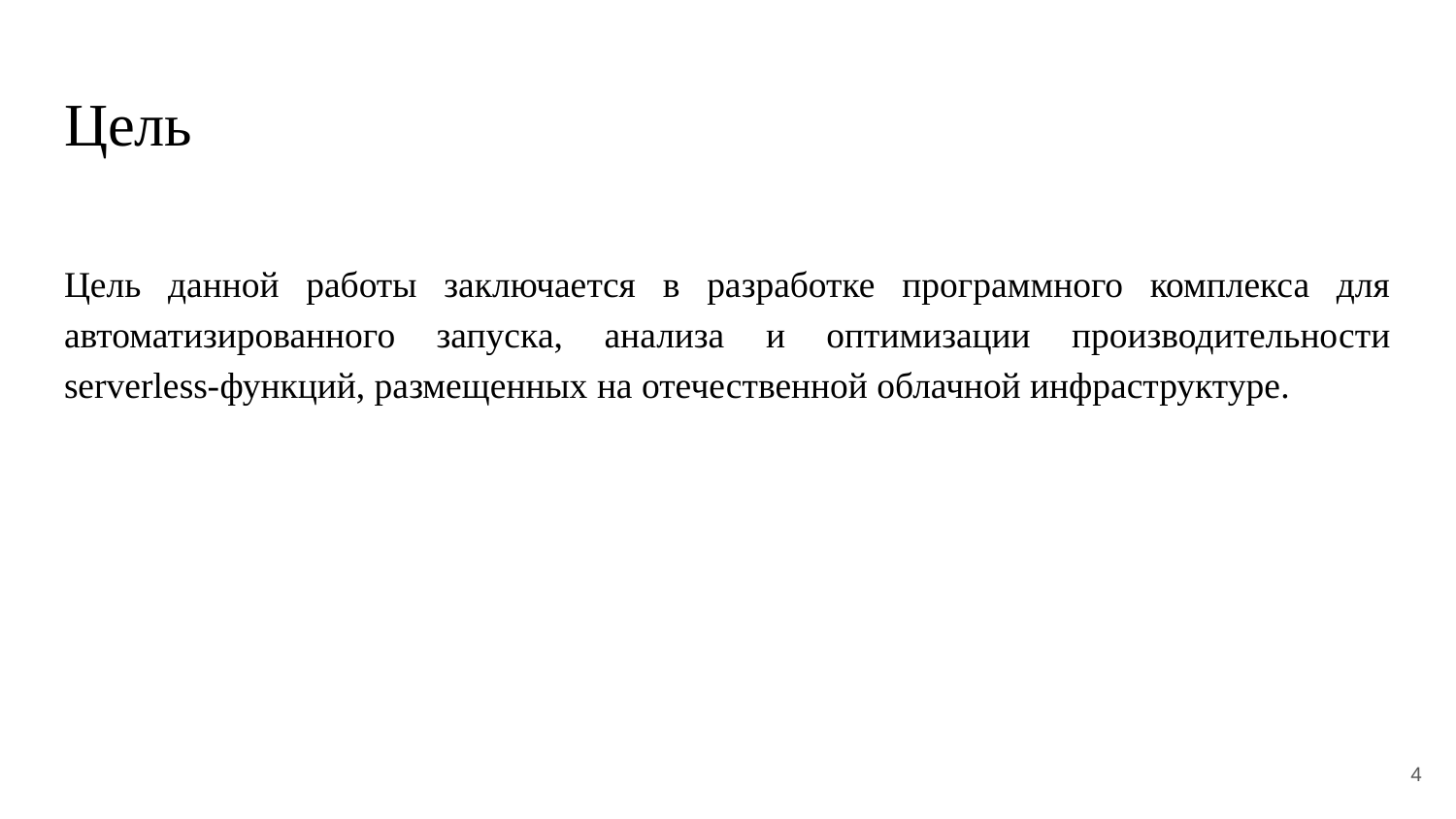

# Цель
Цель данной работы заключается в разработке программного комплекса для автоматизированного запуска, анализа и оптимизации производительности serverless-функций, размещенных на отечественной облачной инфраструктуре.
4